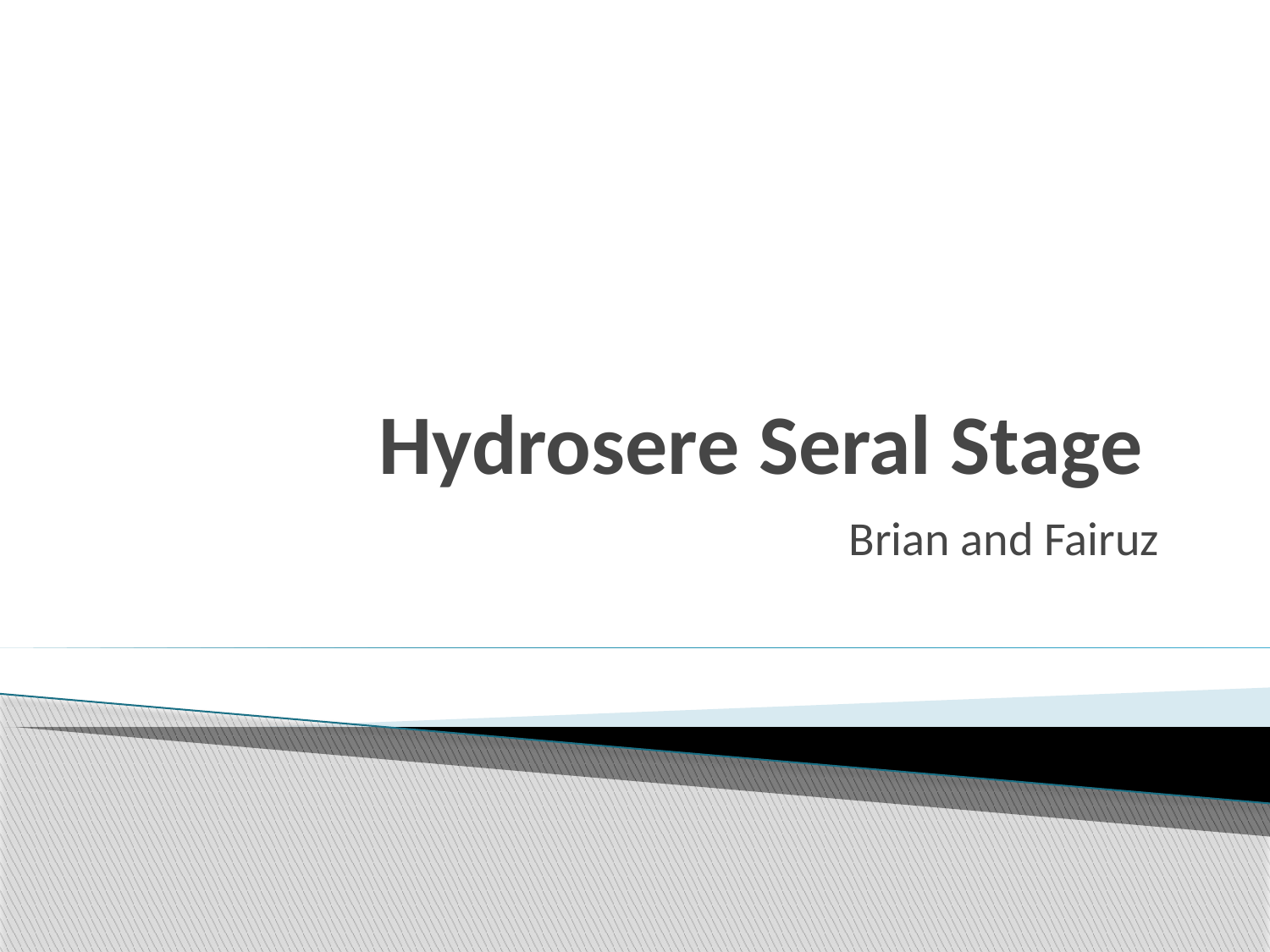

# Hydrosere Seral Stage
Brian and Fairuz